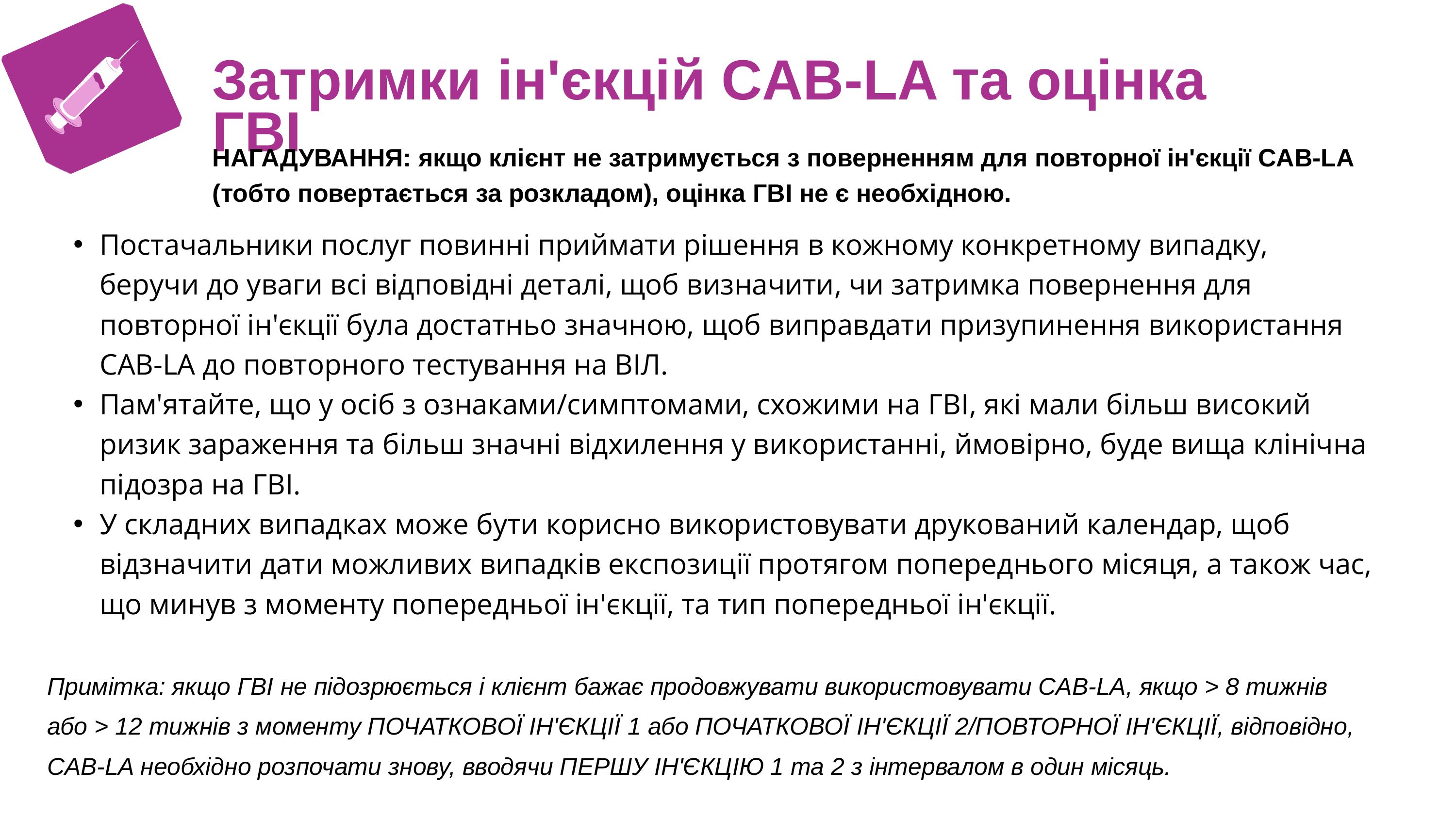

C
Затримки ін'єкцій CAB-LA та оцінка ГВІ
НАГАДУВАННЯ: якщо клієнт не затримується з поверненням для повторної ін'єкції CAB-LA (тобто повертається за розкладом), оцінка ГВІ не є необхідною.
Постачальники послуг повинні приймати рішення в кожному конкретному випадку, беручи до уваги всі відповідні деталі, щоб визначити, чи затримка повернення для повторної ін'єкції була достатньо значною, щоб виправдати призупинення використання CAB-LA до повторного тестування на ВІЛ.
Пам'ятайте, що у осіб з ознаками/симптомами, схожими на ГВІ, які мали більш високий ризик зараження та більш значні відхилення у використанні, ймовірно, буде вища клінічна підозра на ГВІ.
У складних випадках може бути корисно використовувати друкований календар, щоб відзначити дати можливих випадків експозиції протягом попереднього місяця, а також час, що минув з моменту попередньої ін'єкції, та тип попередньої ін'єкції.

Примітка: якщо ГВІ не підозрюється і клієнт бажає продовжувати використовувати CAB-LA, якщо > 8 тижнів або > 12 тижнів з моменту ПОЧАТКОВОЇ ІН'ЄКЦІЇ 1 або ПОЧАТКОВОЇ ІН'ЄКЦІЇ 2/ПОВТОРНОЇ ІН'ЄКЦІЇ, відповідно, CAB-LA необхідно розпочати знову, вводячи ПЕРШУ ІН'ЄКЦІЮ 1 та 2 з інтервалом в один місяць.